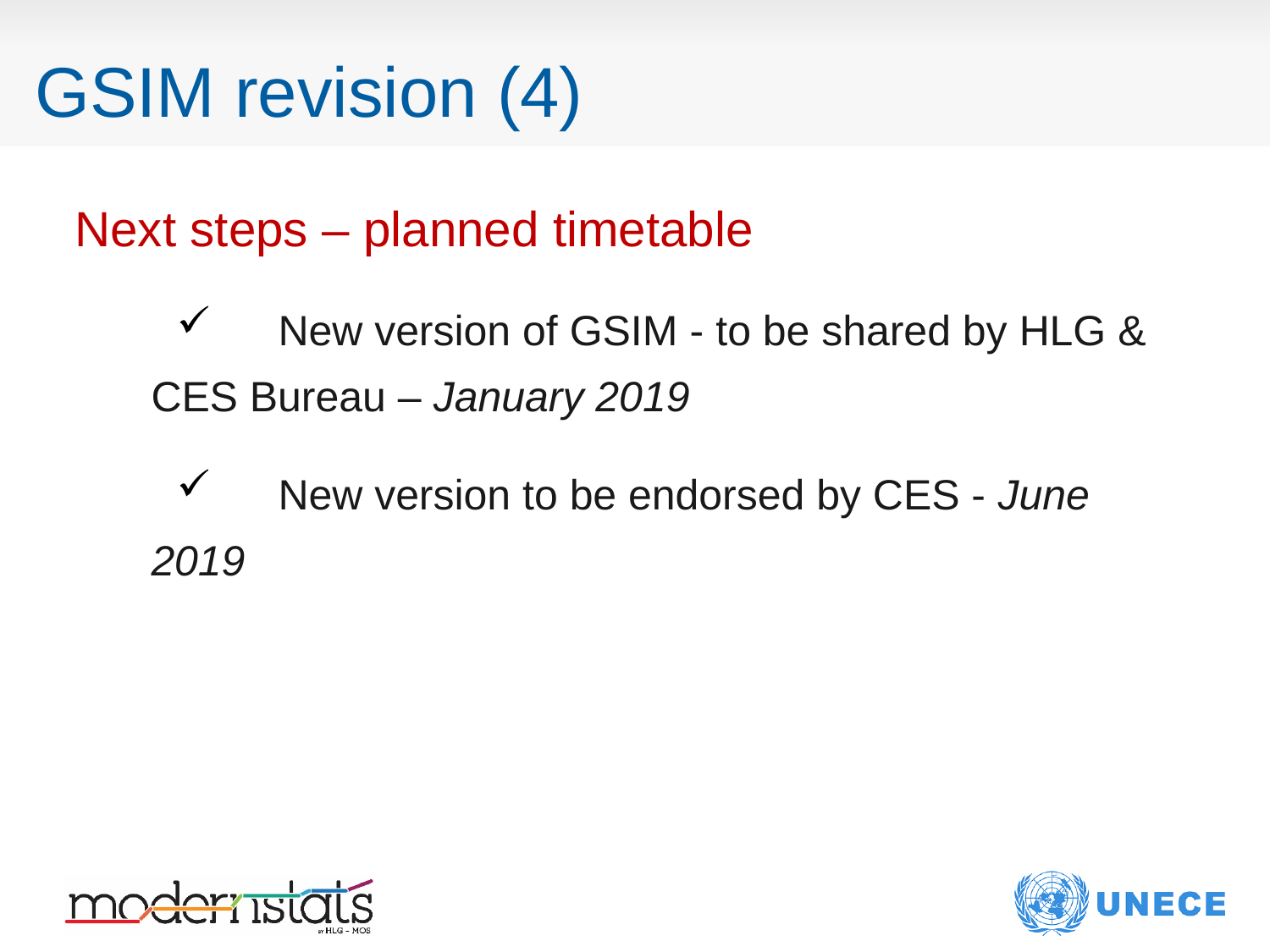

# GSIM revision (4)
Next steps – planned timetable
	New version of GSIM - to be shared by HLG & CES Bureau – January 2019
	New version to be endorsed by CES - June 2019